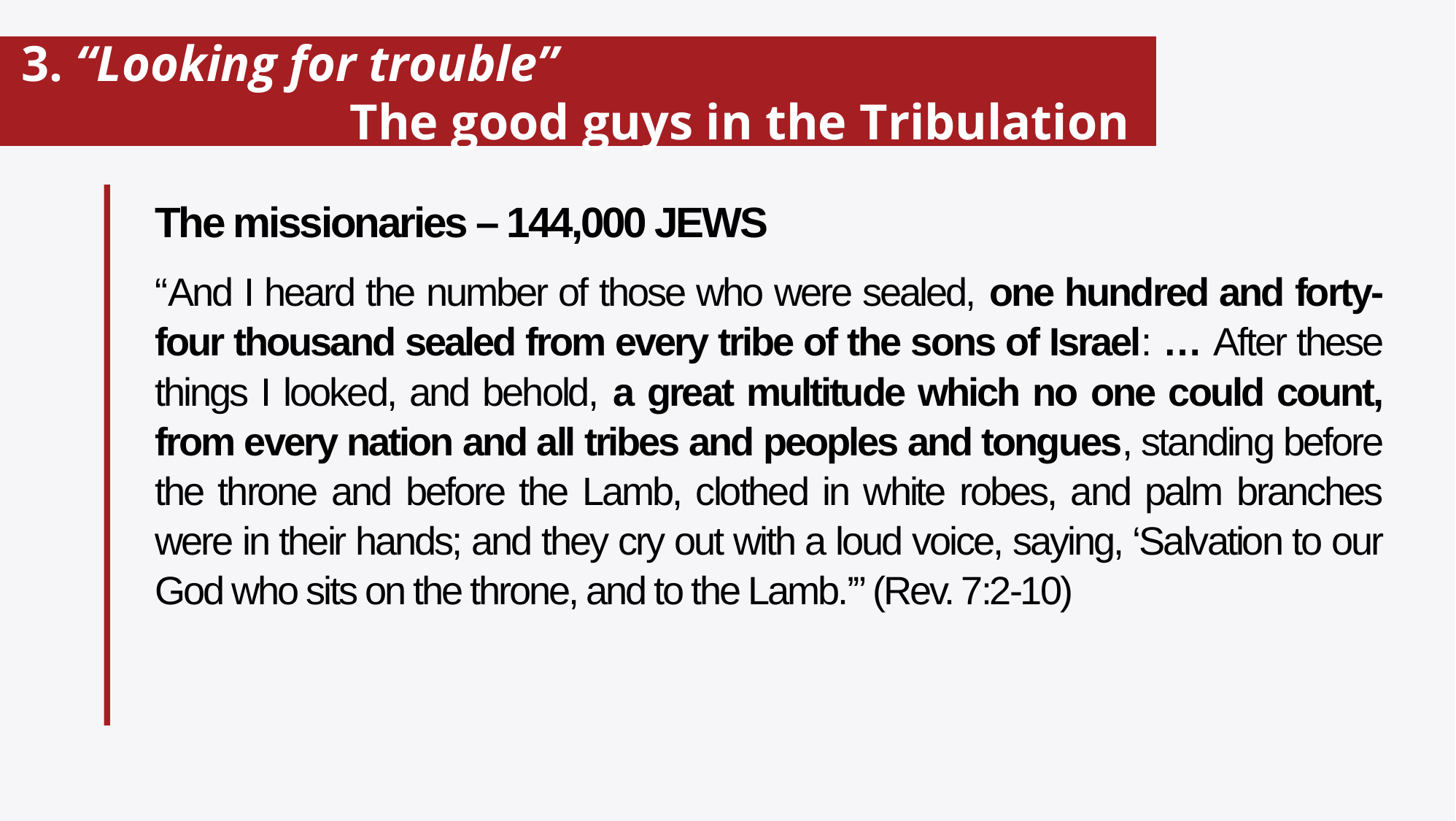

# 3. “Looking for trouble” The good guys in the Tribulation
The missionaries – 144,000 JEWS
“And I heard the number of those who were sealed, one hundred and forty-four thousand sealed from every tribe of the sons of Israel: … After these things I looked, and behold, a great multitude which no one could count, from every nation and all tribes and peoples and tongues, standing before the throne and before the Lamb, clothed in white robes, and palm branches were in their hands; and they cry out with a loud voice, saying, ‘Salvation to our God who sits on the throne, and to the Lamb.’” (Rev. 7:2-10)